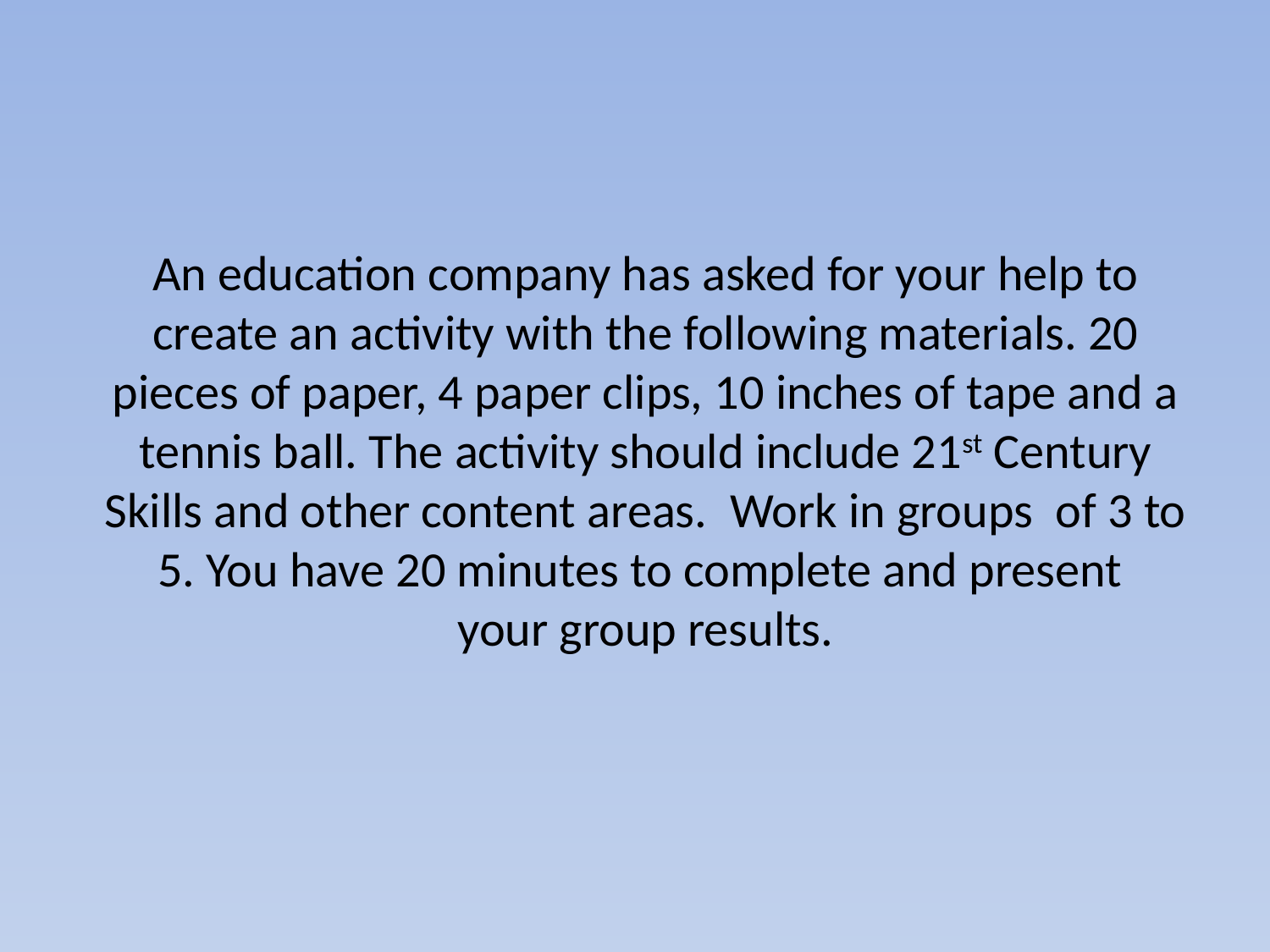

An education company has asked for your help to create an activity with the following materials. 20 pieces of paper, 4 paper clips, 10 inches of tape and a tennis ball. The activity should include 21st Century Skills and other content areas.  Work in groups  of 3 to 5. You have 20 minutes to complete and present
your group results.